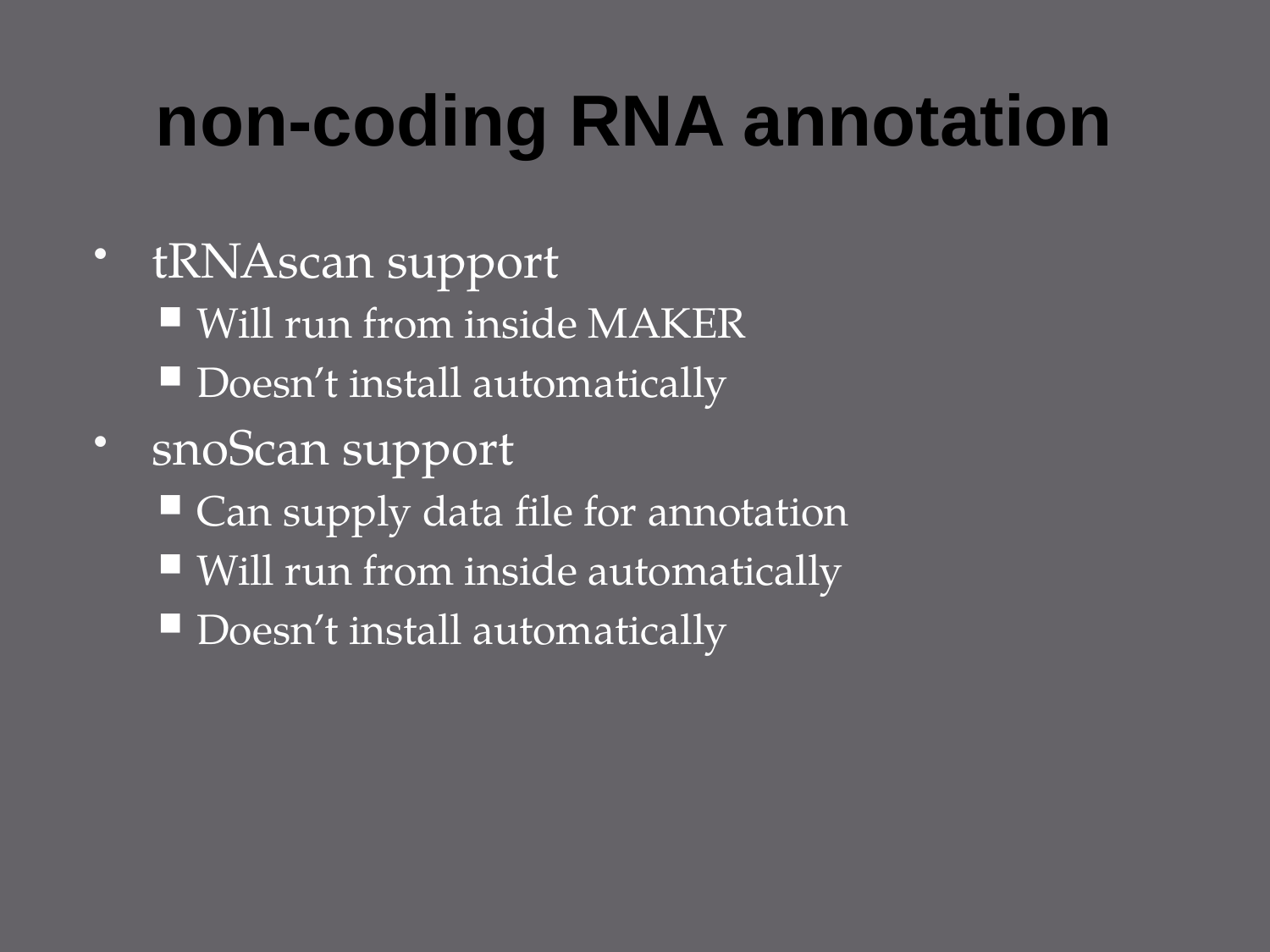

# non-coding RNA annotation
tRNAscan support
Will run from inside MAKER
Doesn’t install automatically
snoScan support
Can supply data file for annotation
Will run from inside automatically
Doesn’t install automatically